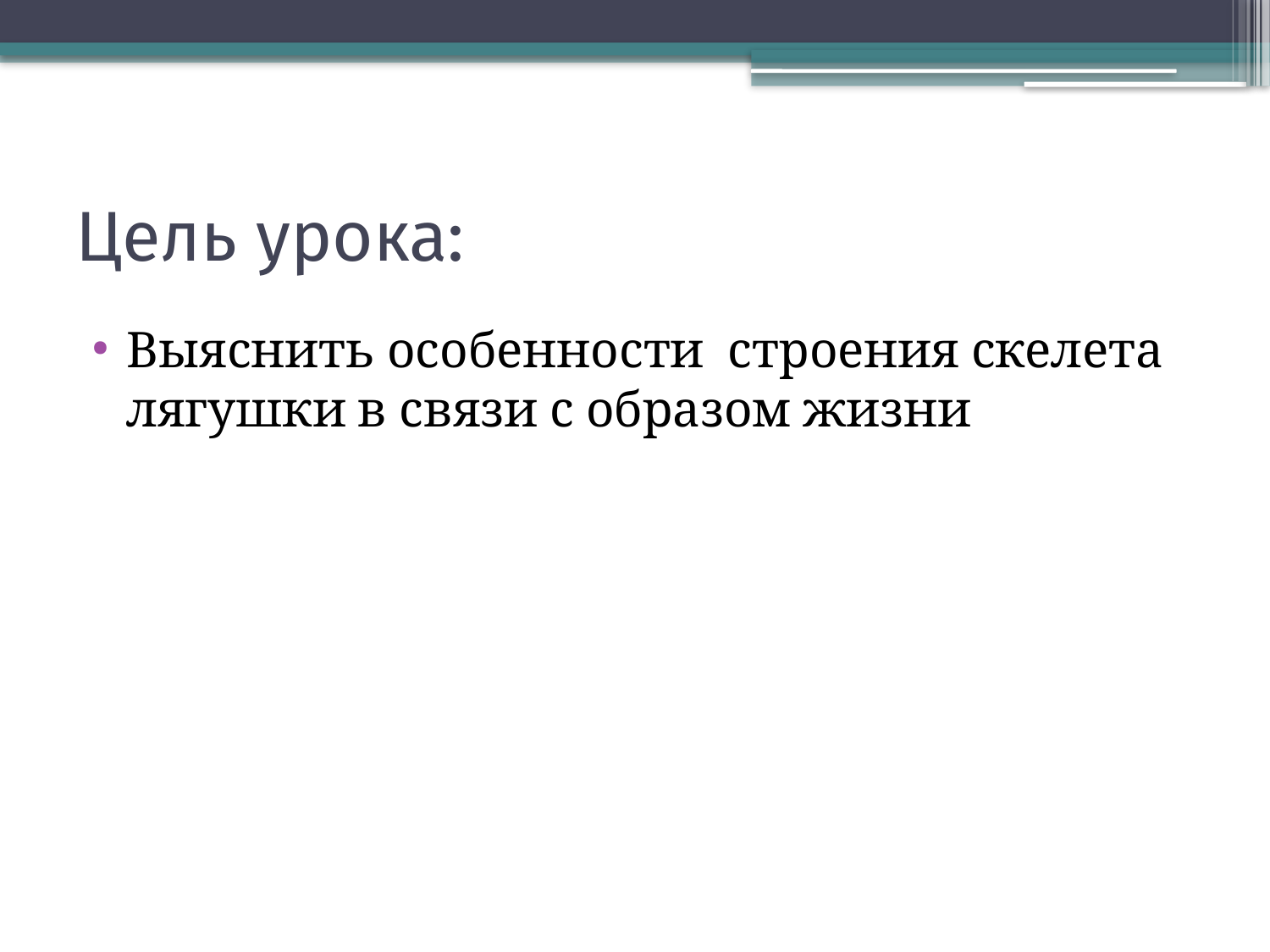

# Цель урока:
Выяснить особенности  строения скелета лягушки в связи с образом жизни